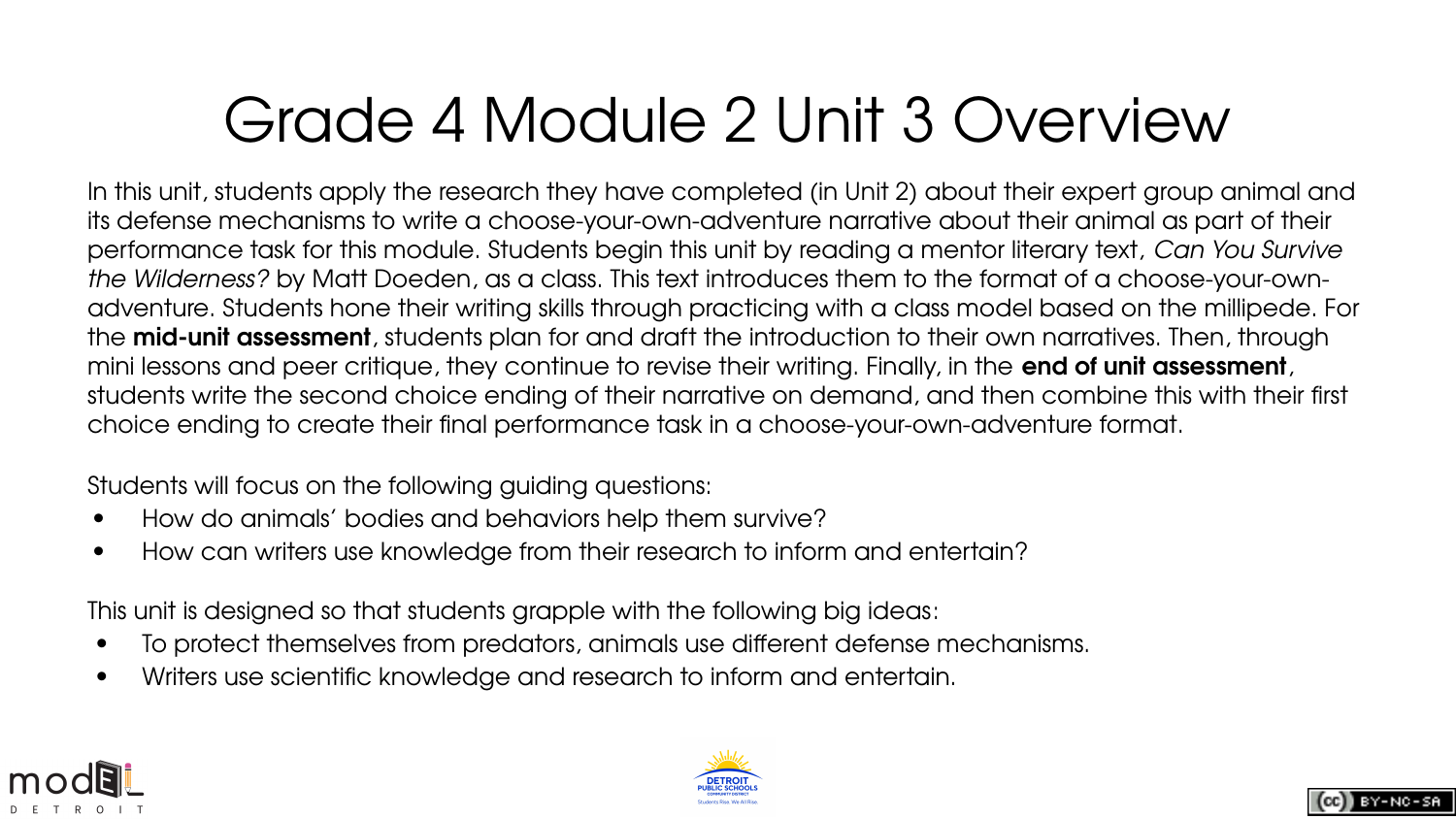

# Grade 4 Module 2 Unit 3 Overview
In this unit, students apply the research they have completed (in Unit 2) about their expert group animal and its defense mechanisms to write a choose-your-own-adventure narrative about their animal as part of their performance task for this module. Students begin this unit by reading a mentor literary text, Can You Survive the Wilderness? by Matt Doeden, as a class. This text introduces them to the format of a choose-your-own-adventure. Students hone their writing skills through practicing with a class model based on the millipede. For the mid-unit assessment, students plan for and draft the introduction to their own narratives. Then, through mini lessons and peer critique, they continue to revise their writing. Finally, in the end of unit assessment, students write the second choice ending of their narrative on demand, and then combine this with their first choice ending to create their final performance task in a choose-your-own-adventure format.

Students will focus on the following guiding questions:
How do animals’ bodies and behaviors help them survive?
How can writers use knowledge from their research to inform and entertain?
This unit is designed so that students grapple with the following big ideas:
To protect themselves from predators, animals use different defense mechanisms.
Writers use scientific knowledge and research to inform and entertain.